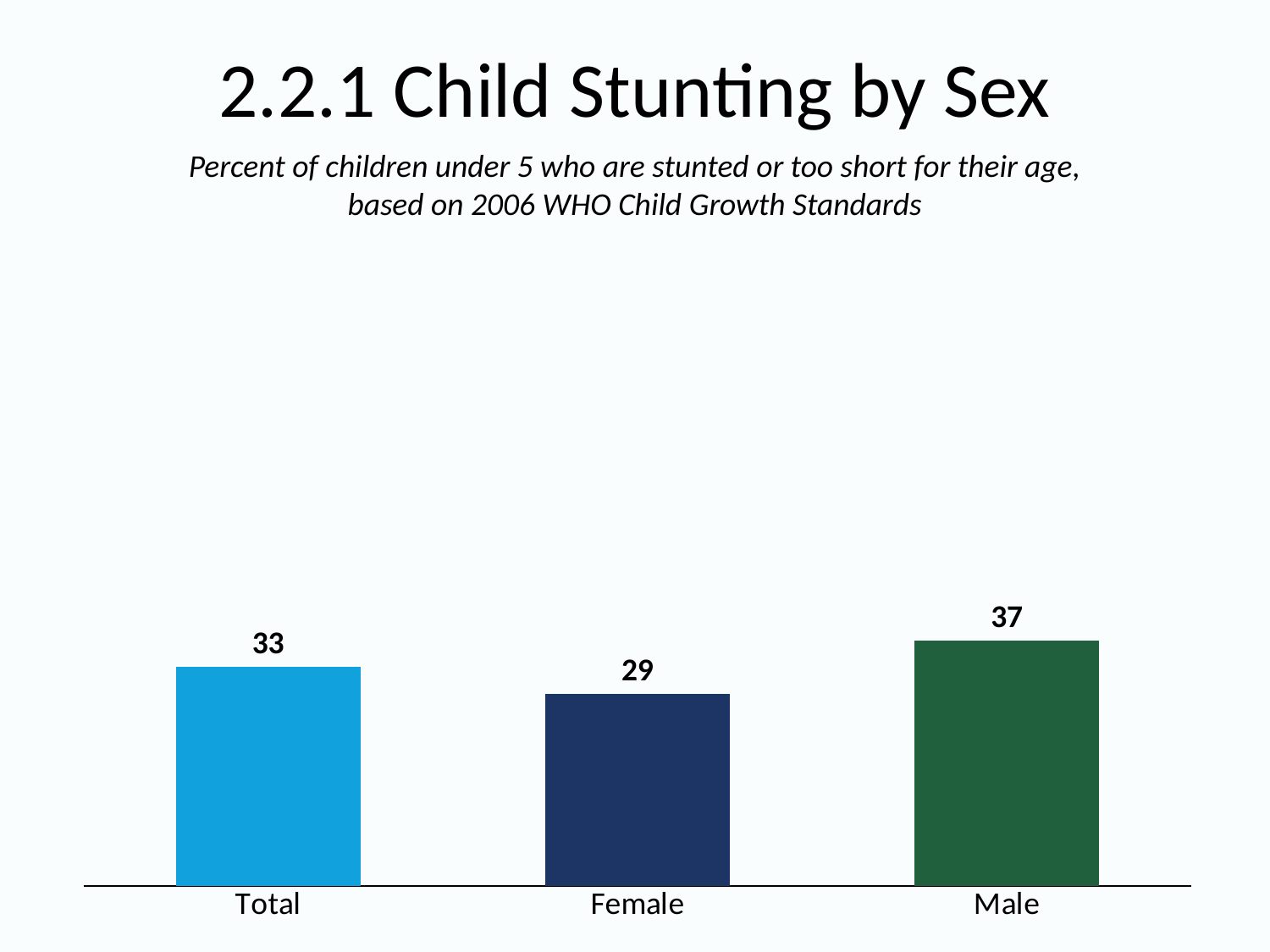

# 2.2.1 Child Stunting by Sex
Percent of children under 5 who are stunted or too short for their age,
based on 2006 WHO Child Growth Standards

### Chart

| Category | Stunted |
|---|---|
| Total | 33.0 |
| Female | 29.0 |
| Male | 37.0 |